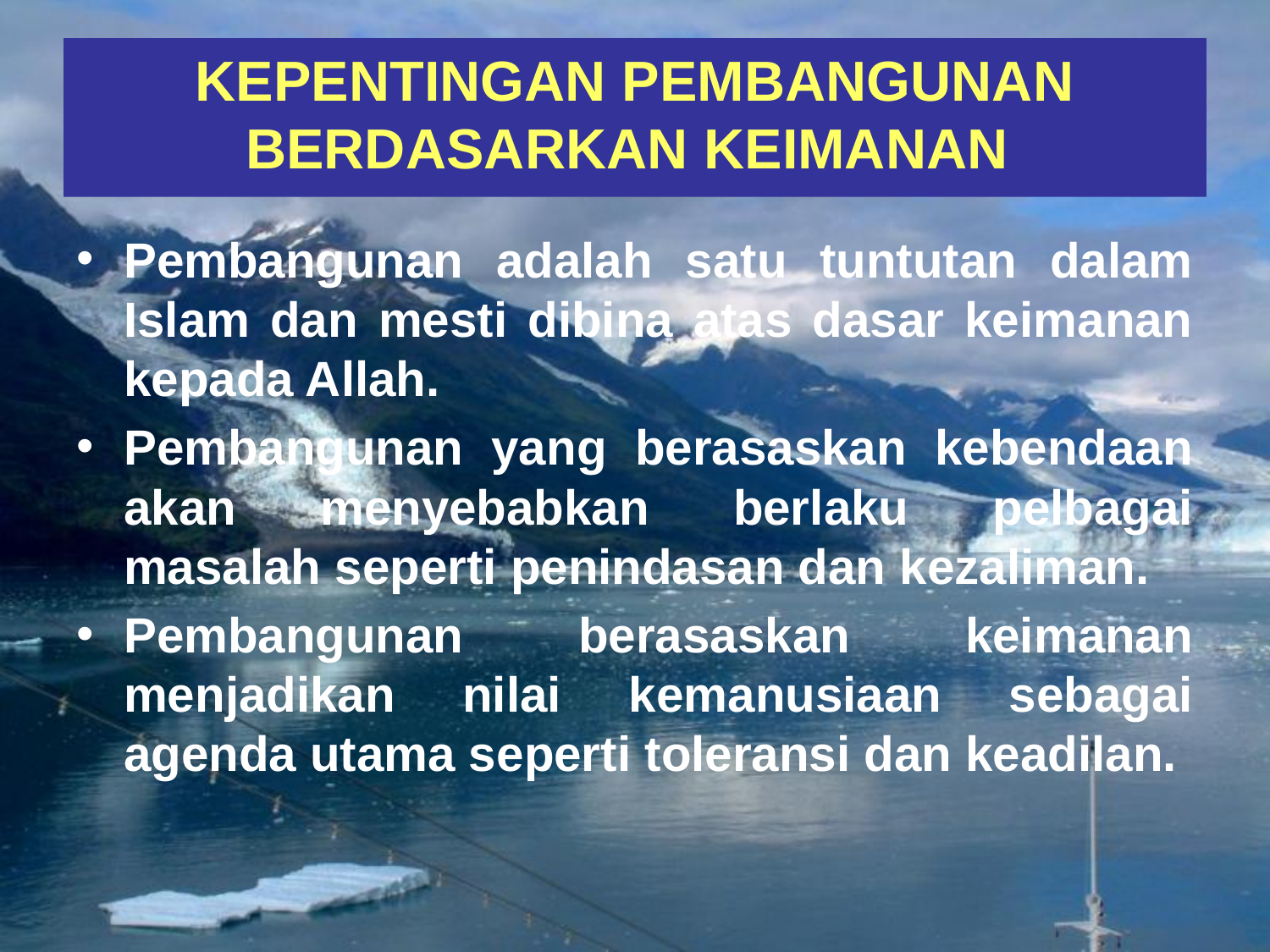

# KEPENTINGAN PEMBANGUNAN BERDASARKAN KEIMANAN
Pembangunan adalah satu tuntutan dalam Islam dan mesti dibina atas dasar keimanan kepada Allah.
Pembangunan yang berasaskan kebendaan akan menyebabkan berlaku pelbagai masalah seperti penindasan dan kezaliman.
Pembangunan berasaskan keimanan menjadikan nilai kemanusiaan sebagai agenda utama seperti toleransi dan keadilan.